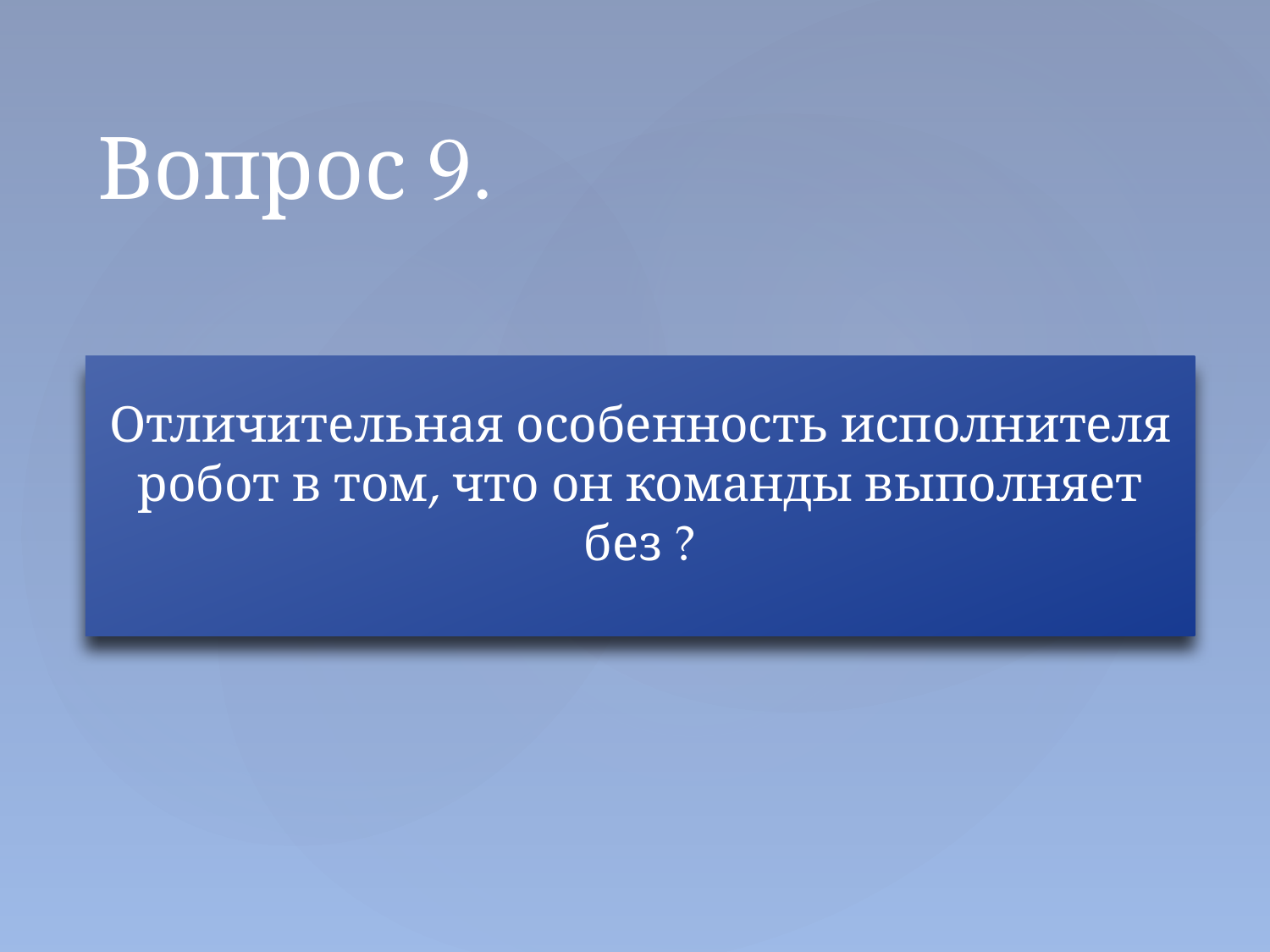

# Вопрос 9.
Отличительная особенность исполнителя робот в том, что он команды выполняет без ?